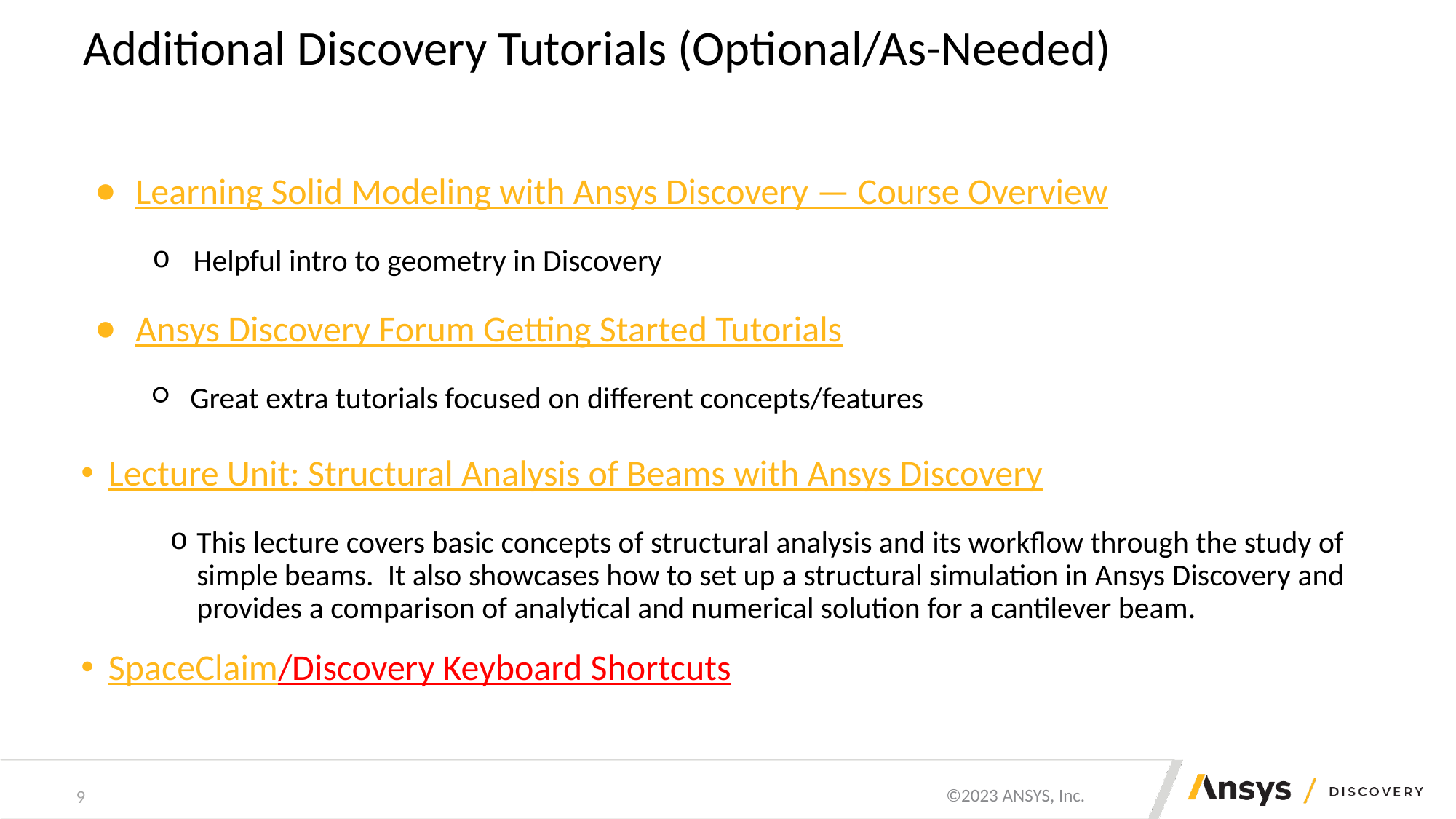

# Additional Discovery Tutorials (Optional/As-Needed)
Learning Solid Modeling with Ansys Discovery — Course Overview

Helpful intro to geometry in Discovery

Ansys Discovery Forum Getting Started Tutorials

Great extra tutorials focused on different concepts/features

Lecture Unit: Structural Analysis of Beams with Ansys Discovery

This lecture covers basic concepts of structural analysis and its workflow through the study of simple beams.  It also showcases how to set up a structural simulation in Ansys Discovery and provides a comparison of analytical and numerical solution for a cantilever beam.
SpaceClaim/Discovery Keyboard Shortcuts

9